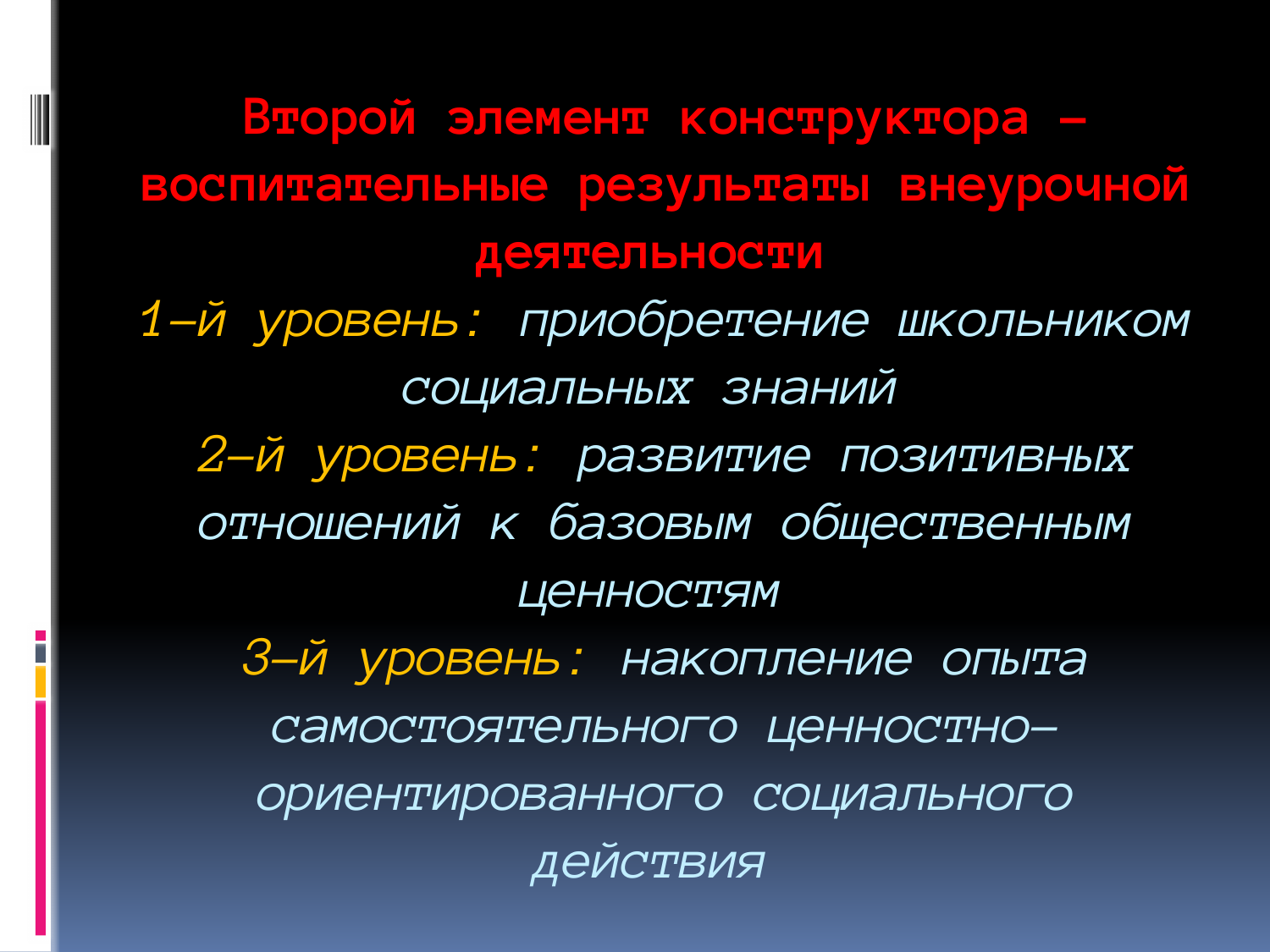

# Второй элемент конструктора - воспитательные результаты внеурочной деятельности 1-й уровень: приобретение школьником социальных знаний 2-й уровень: развитие позитивных отношений к базовым общественным ценностям 3-й уровень: накопление опыта самостоятельного ценностно- ориентированного социального действия